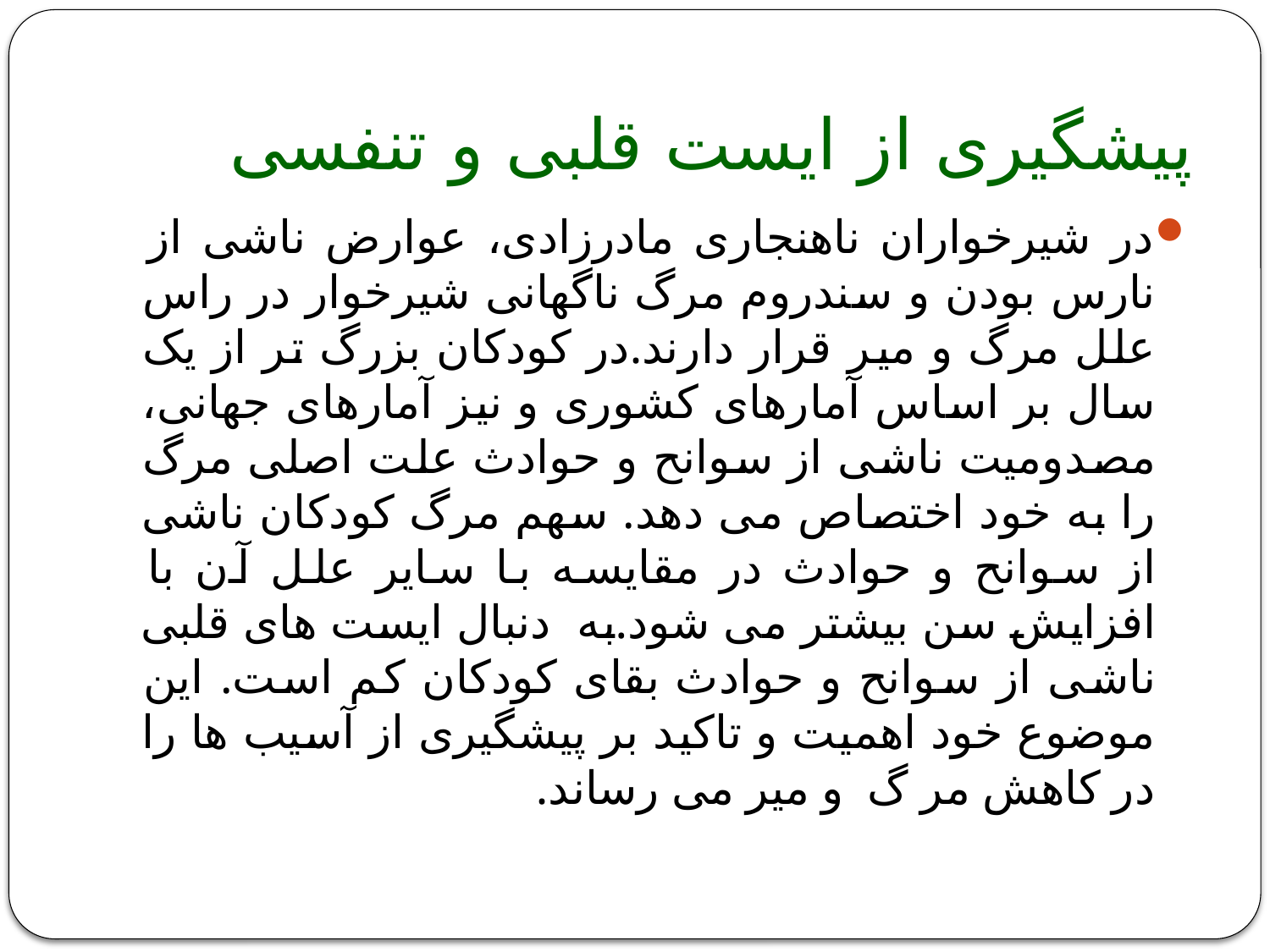

# پیشگیری از ایست قلبی و تنفسی
در شیرخواران ناهنجاری مادرزادی، عوارض ناشی از نارس بودن و سندروم مرگ ناگهانی شیرخوار در راس علل مرگ و میر قرار دارند.در کودکان بزرگ تر از یک سال بر اساس آمارهای کشوری و نیز آمارهای جهانی، مصدومیت ناشی از سوانح و حوادث علت اصلی مرگ را به خود اختصاص می دهد. سهم مرگ کودکان ناشی از سوانح و حوادث در مقایسه با سایر علل آن با افزایش سن بیشتر می شود.به  دنبال ایست های قلبی ناشی از سوانح و حوادث بقای کودکان کم است. این موضوع خود اهمیت و تاکید بر پیشگیری از آسیب ها را در کاهش مر گ  و میر می رساند.